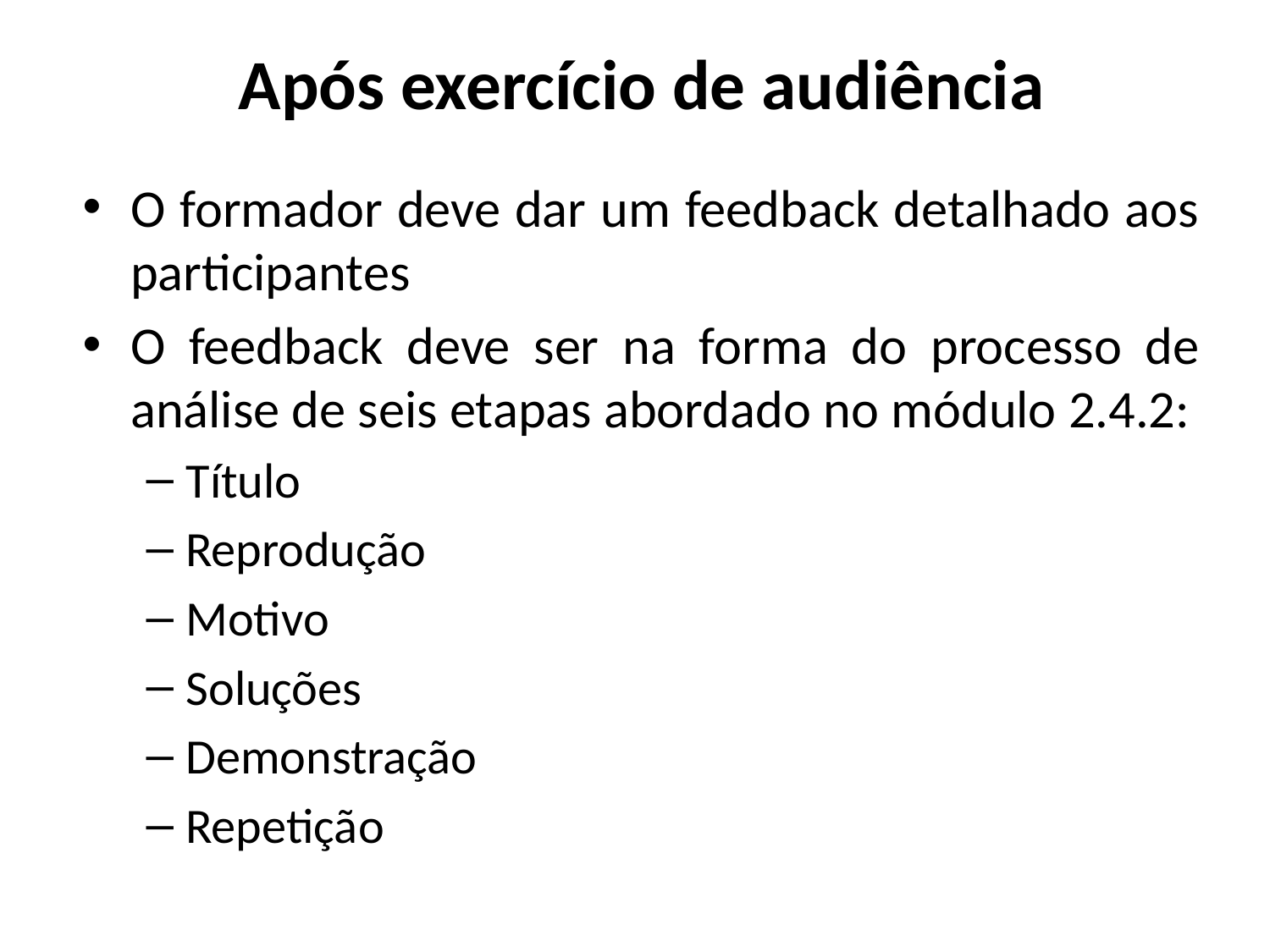

Após exercício de audiência
O formador deve dar um feedback detalhado aos participantes
O feedback deve ser na forma do processo de análise de seis etapas abordado no módulo 2.4.2:
Título
Reprodução
Motivo
Soluções
Demonstração
Repetição